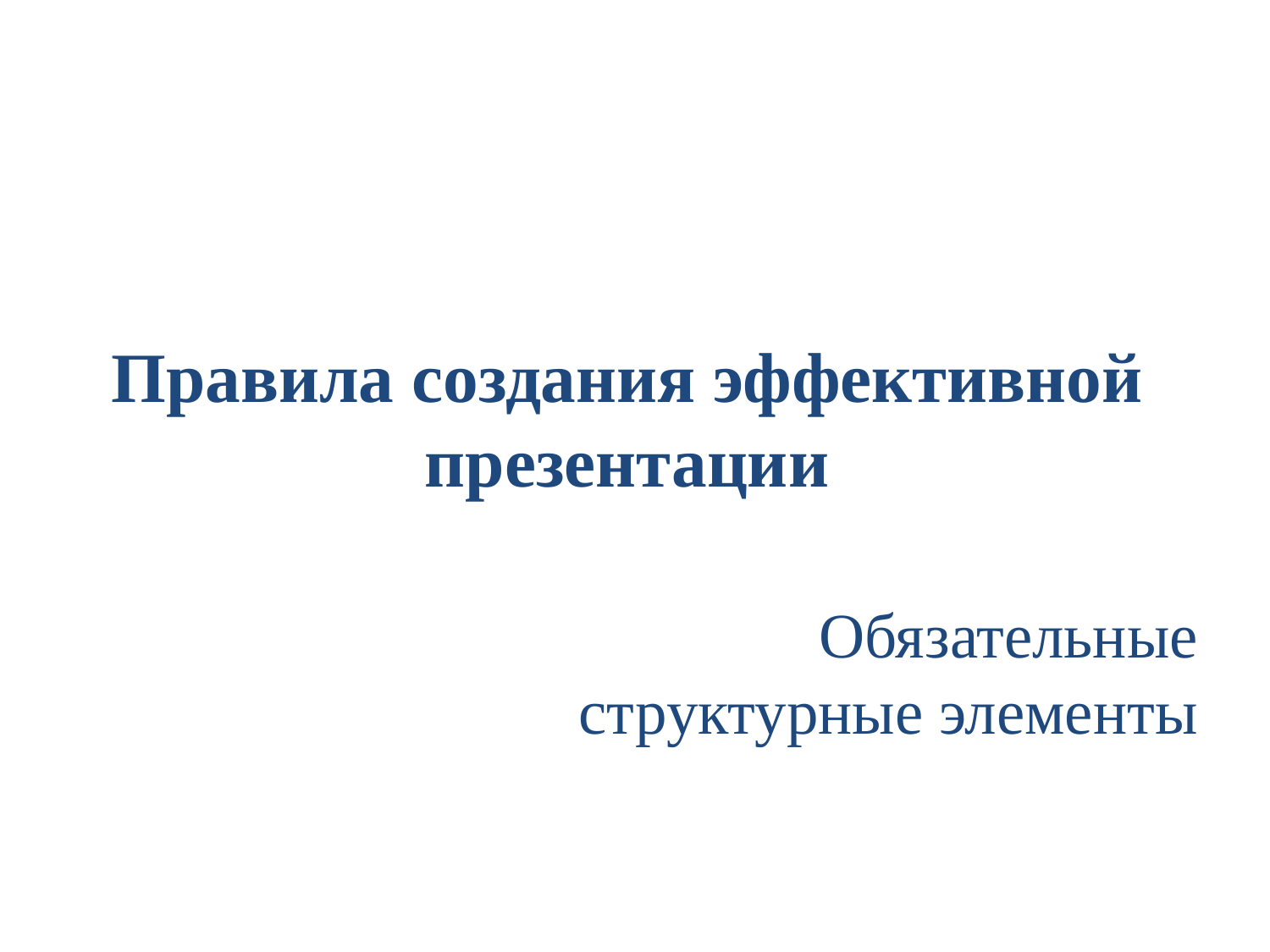

Правила создания эффективной презентации
Обязательные структурные элементы